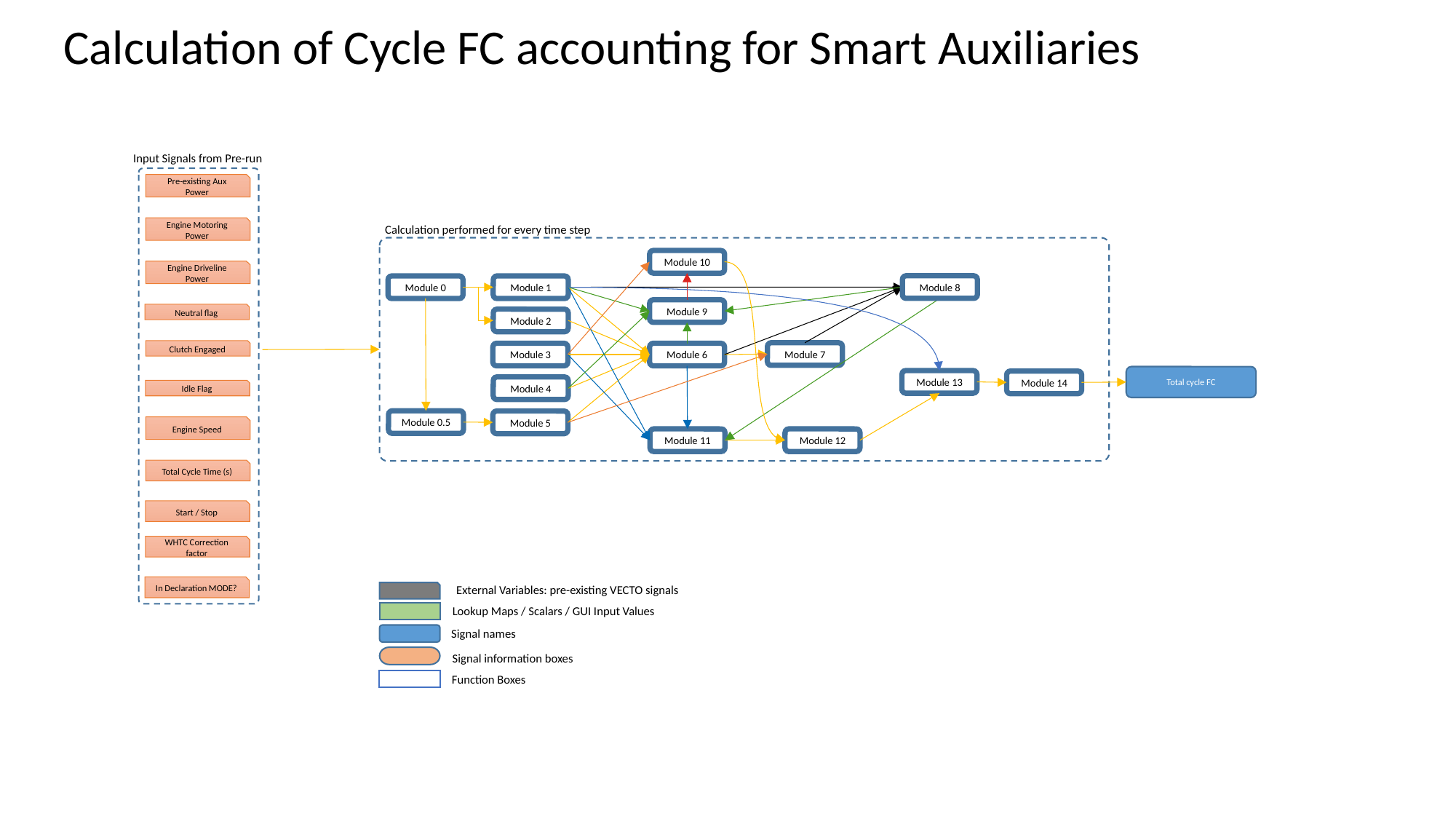

Calculation of Cycle FC accounting for Smart Auxiliaries
Input Signals from Pre-run

Pre-existing Aux Power
Calculation performed for every time step
Engine Motoring Power

Module 10
Engine Driveline Power
Module 8
Module 0
Module 1
Module 9
Neutral flag
Module 2
Clutch Engaged
Module 7
Module 6
Module 3
Total cycle FC
Module 13
Module 14
Module 4
Idle Flag
Module 0.5
Module 5
Engine Speed
Module 12
Module 11
Total Cycle Time (s)
Start / Stop
WHTC Correction factor
In Declaration MODE?
External Variables: pre-existing VECTO signals

Lookup Maps / Scalars / GUI Input Values

Signal names

Signal information boxes

Function Boxes